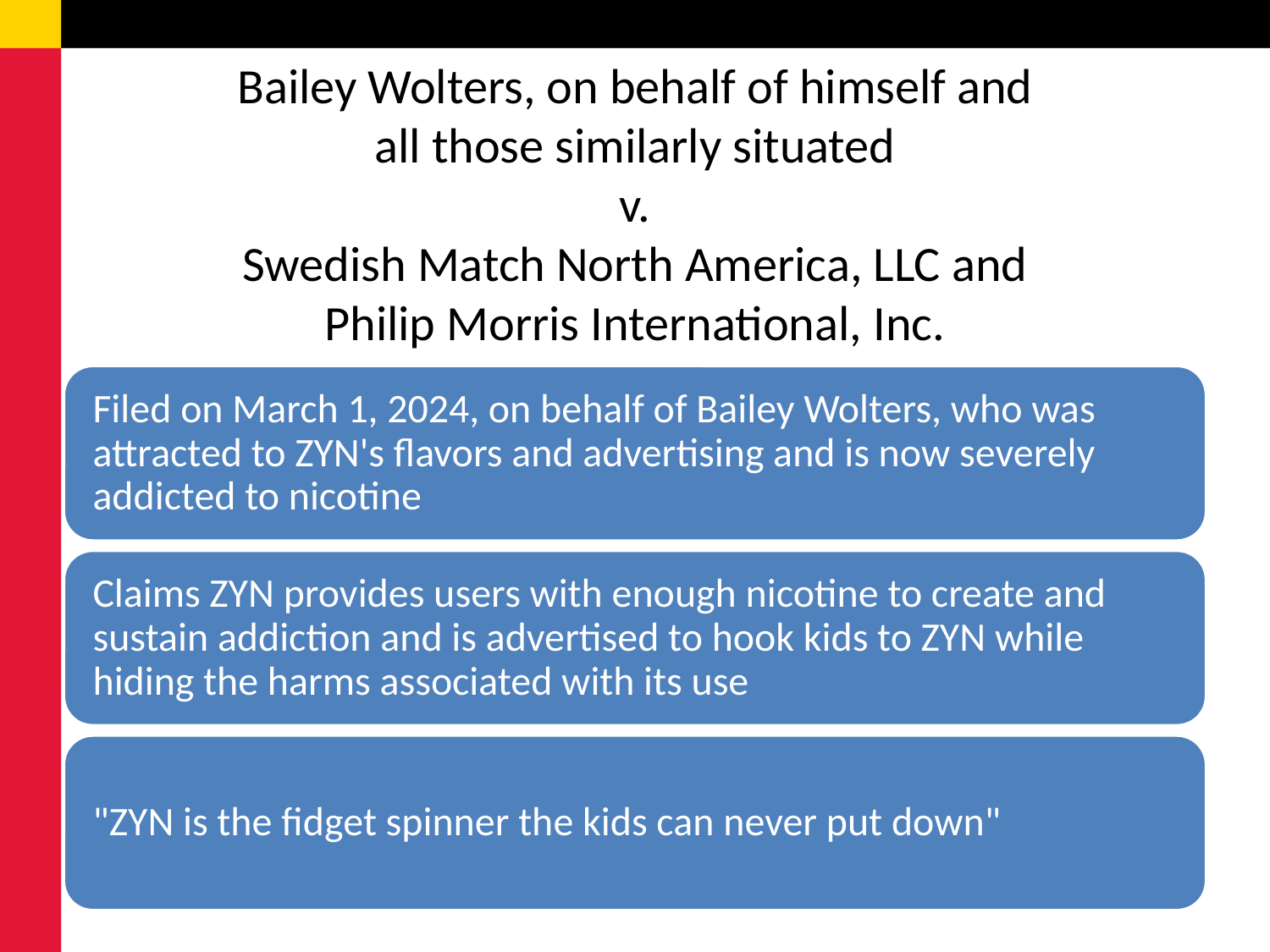

# Bailey Wolters, on behalf of himself and all those similarly situated v. Swedish Match North America, LLC and Philip Morris International, Inc.
Filed on March 1, 2024, on behalf of Bailey Wolters, who was attracted to ZYN's flavors and advertising and is now severely addicted to nicotine
Claims ZYN provides users with enough nicotine to create and sustain addiction and is advertised to hook kids to ZYN while hiding the harms associated with its use
"ZYN is the fidget spinner the kids can never put down"